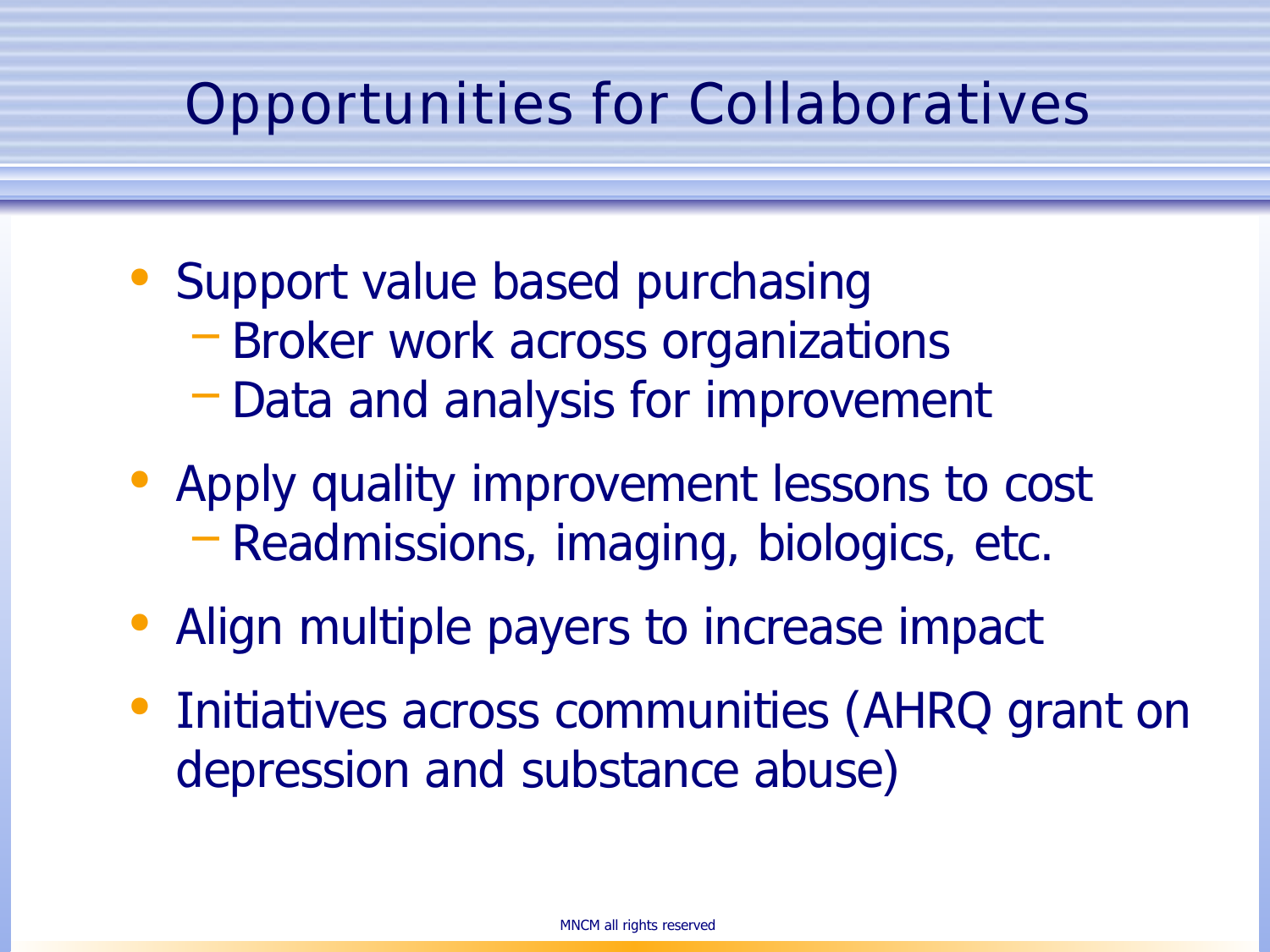

# Opportunities for Collaboratives
Support value based purchasing
Broker work across organizations
Data and analysis for improvement
Apply quality improvement lessons to cost
Readmissions, imaging, biologics, etc.
Align multiple payers to increase impact
Initiatives across communities (AHRQ grant on depression and substance abuse)
MNCM all rights reserved